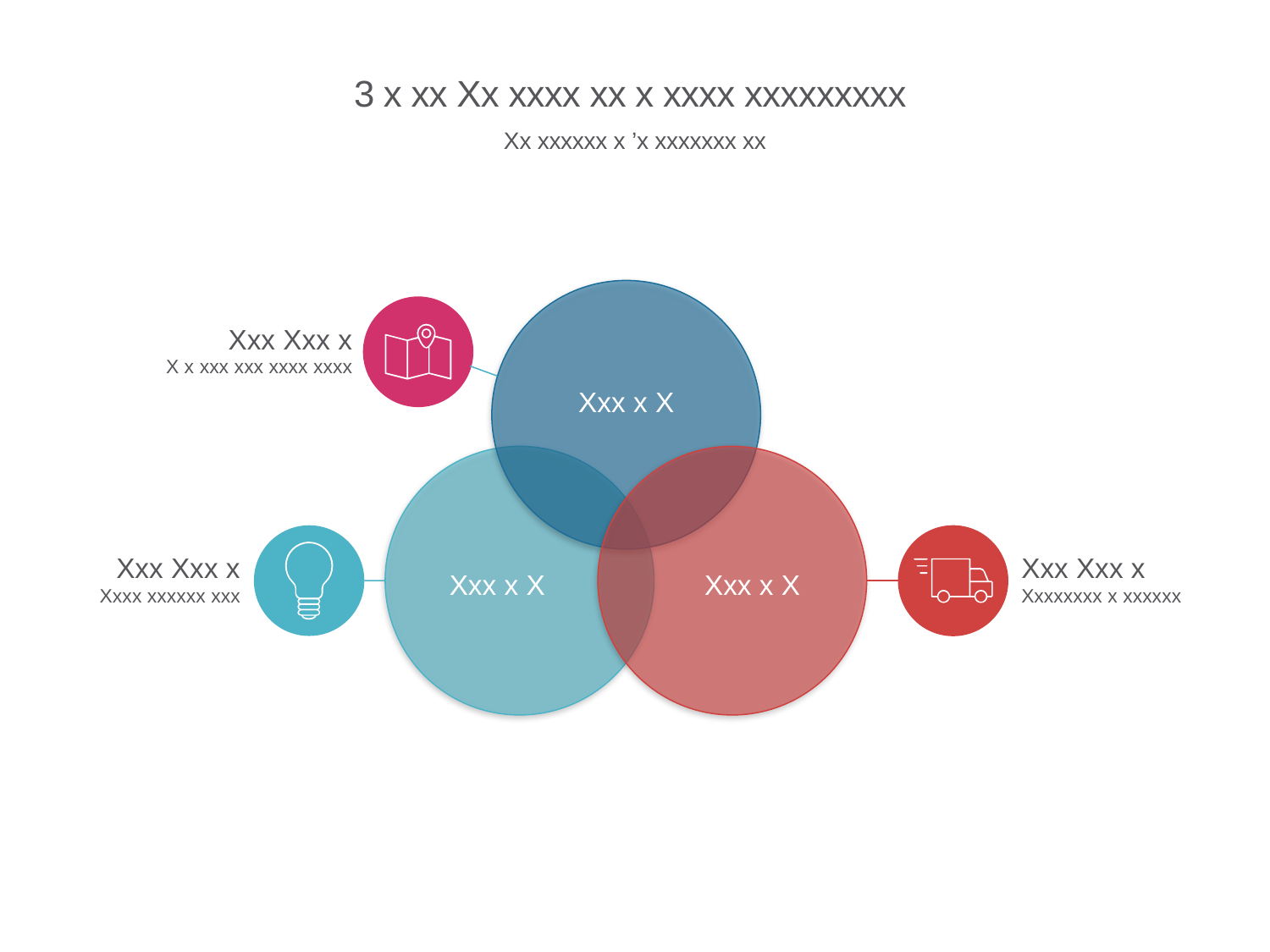

# 3 x xx Xx xxxx xx x xxxx xxxxxxxxx
Xx xxxxxx x ’x xxxxxxx xx

Xxx Xxx x
X x xxx xxx xxxx xxxx
Xxx x X

Xxx Xxx x
Xxxx xxxxxx xxx
Xxx Xxx x
Xxxxxxxx x xxxxxx
Xxx x X
Xxx x X